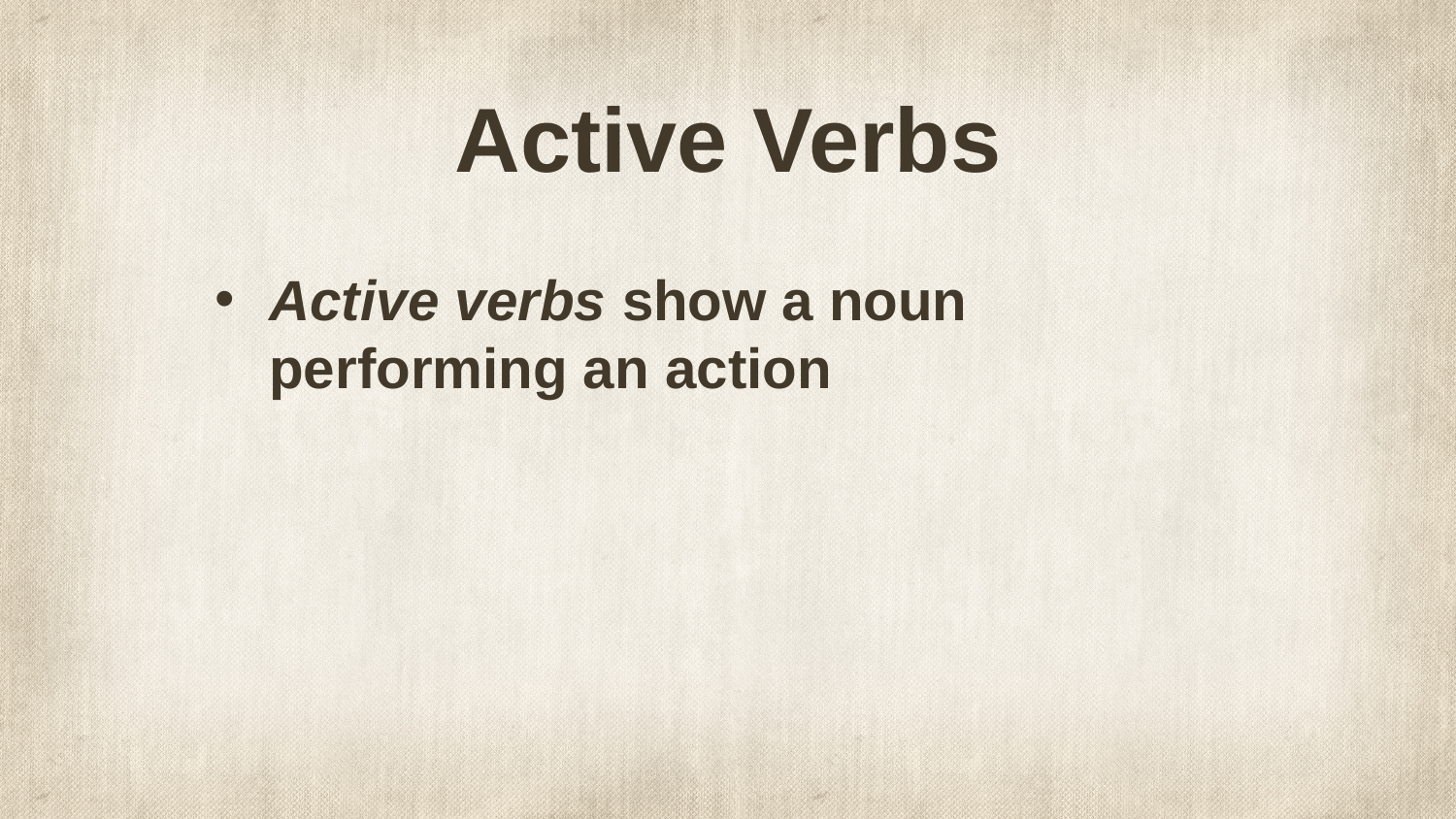

# Active Verbs
Active verbs show a noun performing an action